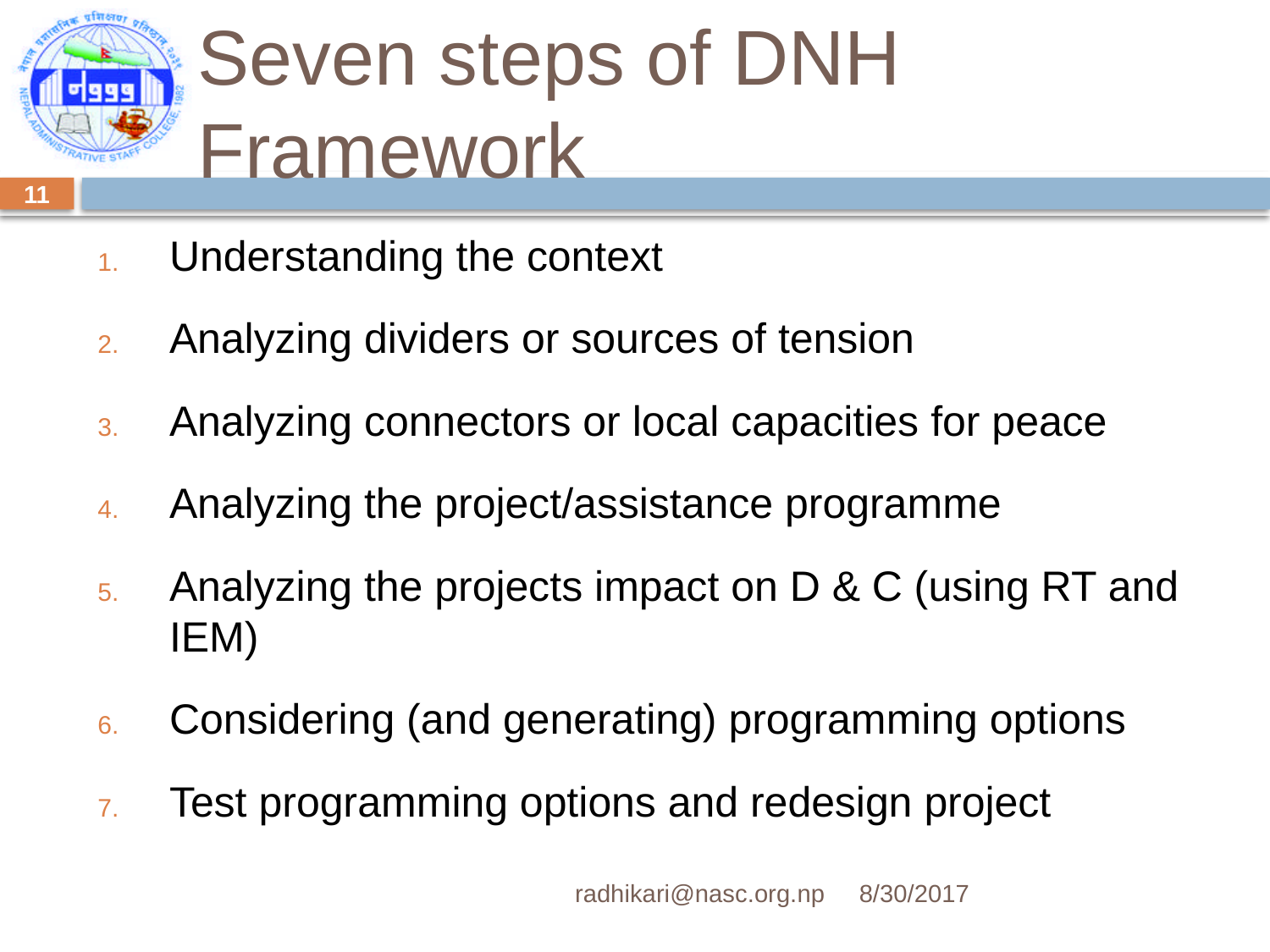

# Seven steps of DNH Framework
11
Understanding the context
Analyzing dividers or sources of tension
Analyzing connectors or local capacities for peace
Analyzing the project/assistance programme
Analyzing the projects impact on D & C (using RT and IEM)
Considering (and generating) programming options
Test programming options and redesign project

radhikari@nasc.org.np
8/30/2017